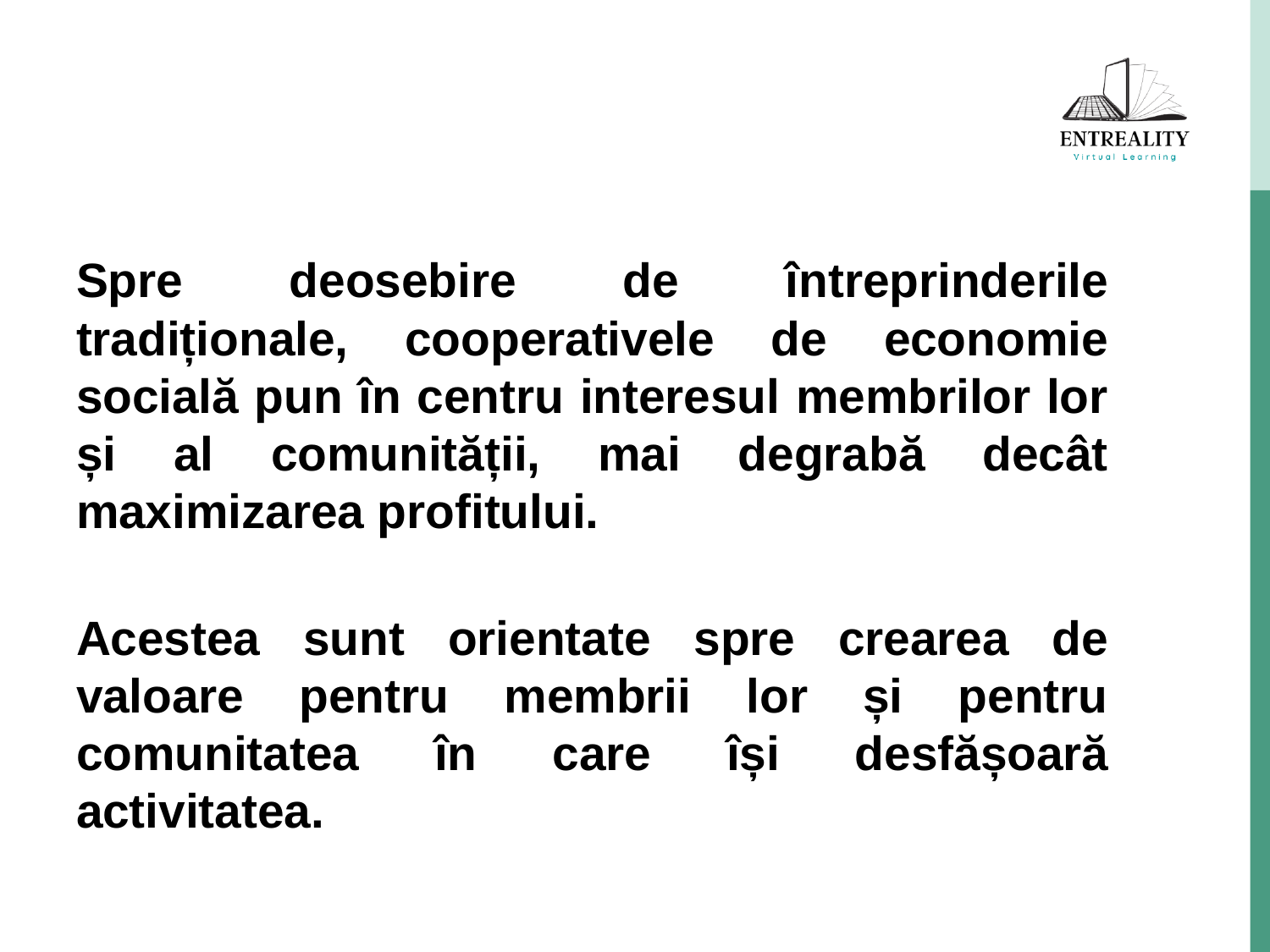

Spre deosebire de întreprinderile tradiționale, cooperativele de economie socială pun în centru interesul membrilor lor și al comunității, mai degrabă decât maximizarea profitului.

Acestea sunt orientate spre crearea de valoare pentru membrii lor și pentru comunitatea în care își desfășoară activitatea.